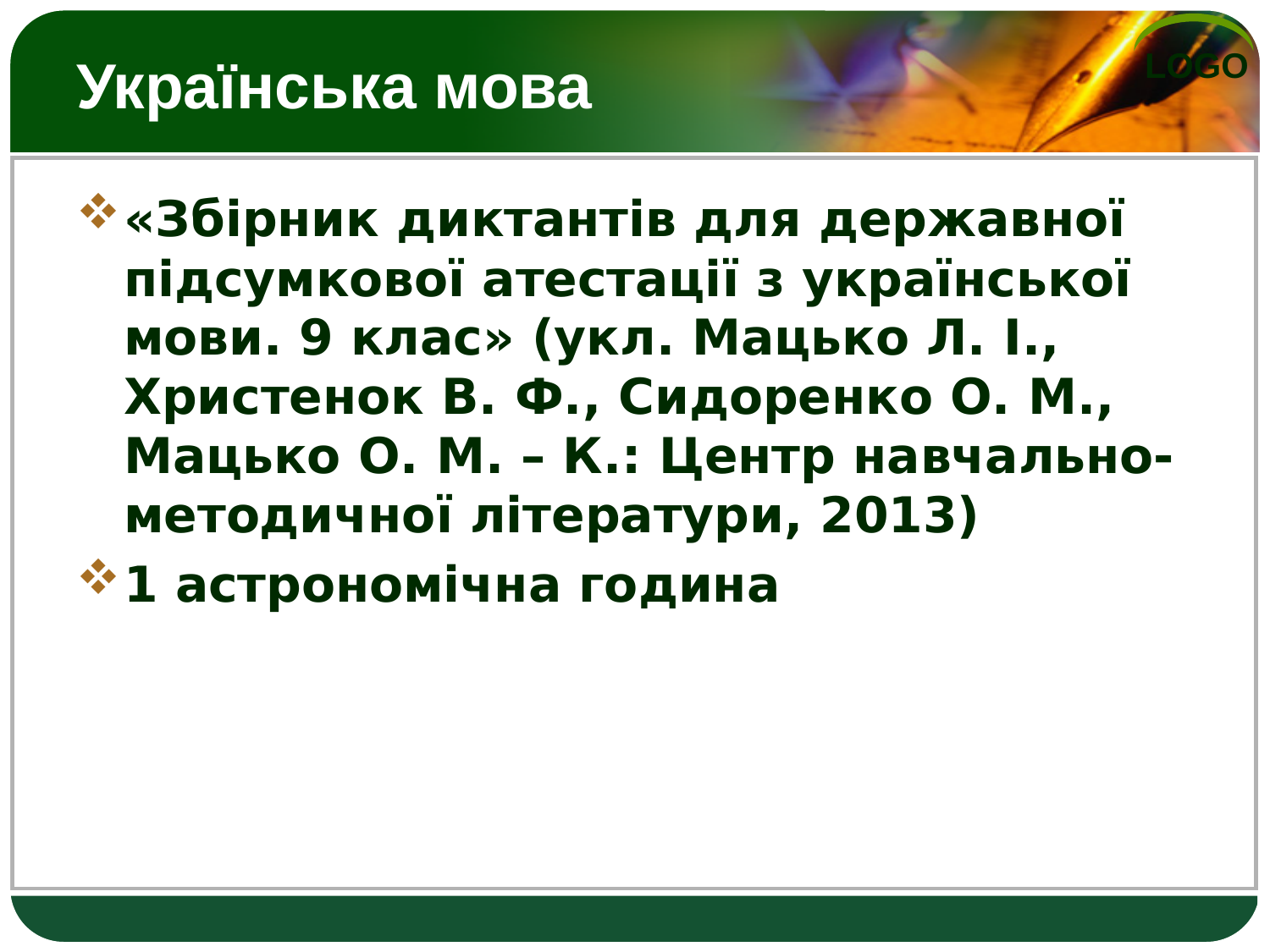

# Українська мова
«Збірник диктантів для державної підсумкової атестації з української мови. 9 клас» (укл. Мацько Л. І., Христенок В. Ф., Сидоренко О. М., Мацько О. М. – К.: Центр навчально-методичної літератури, 2013)
1 астрономічна година